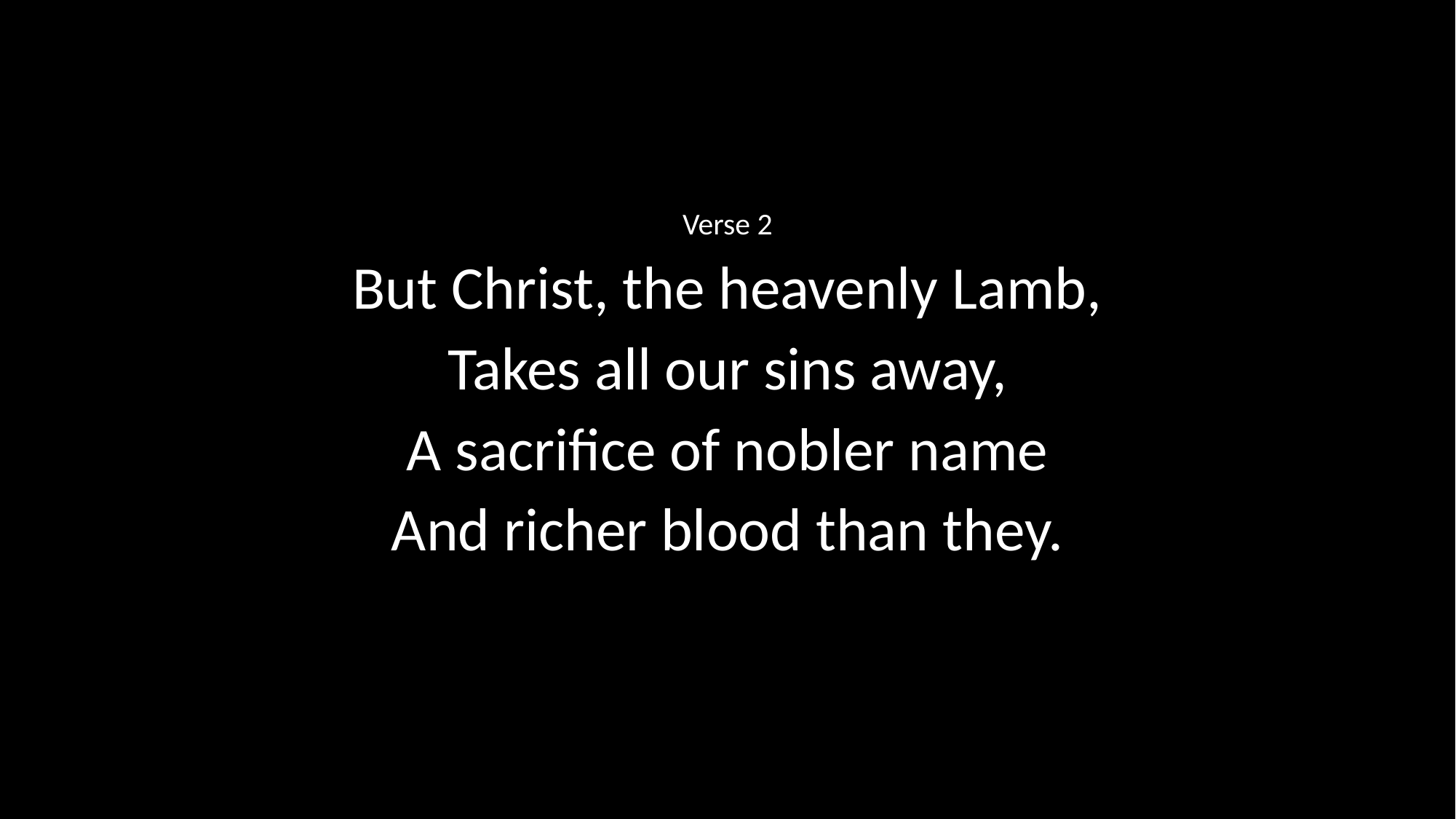

Verse 2
But Christ, the heavenly Lamb,
Takes all our sins away,
A sacrifice of nobler name
And richer blood than they.